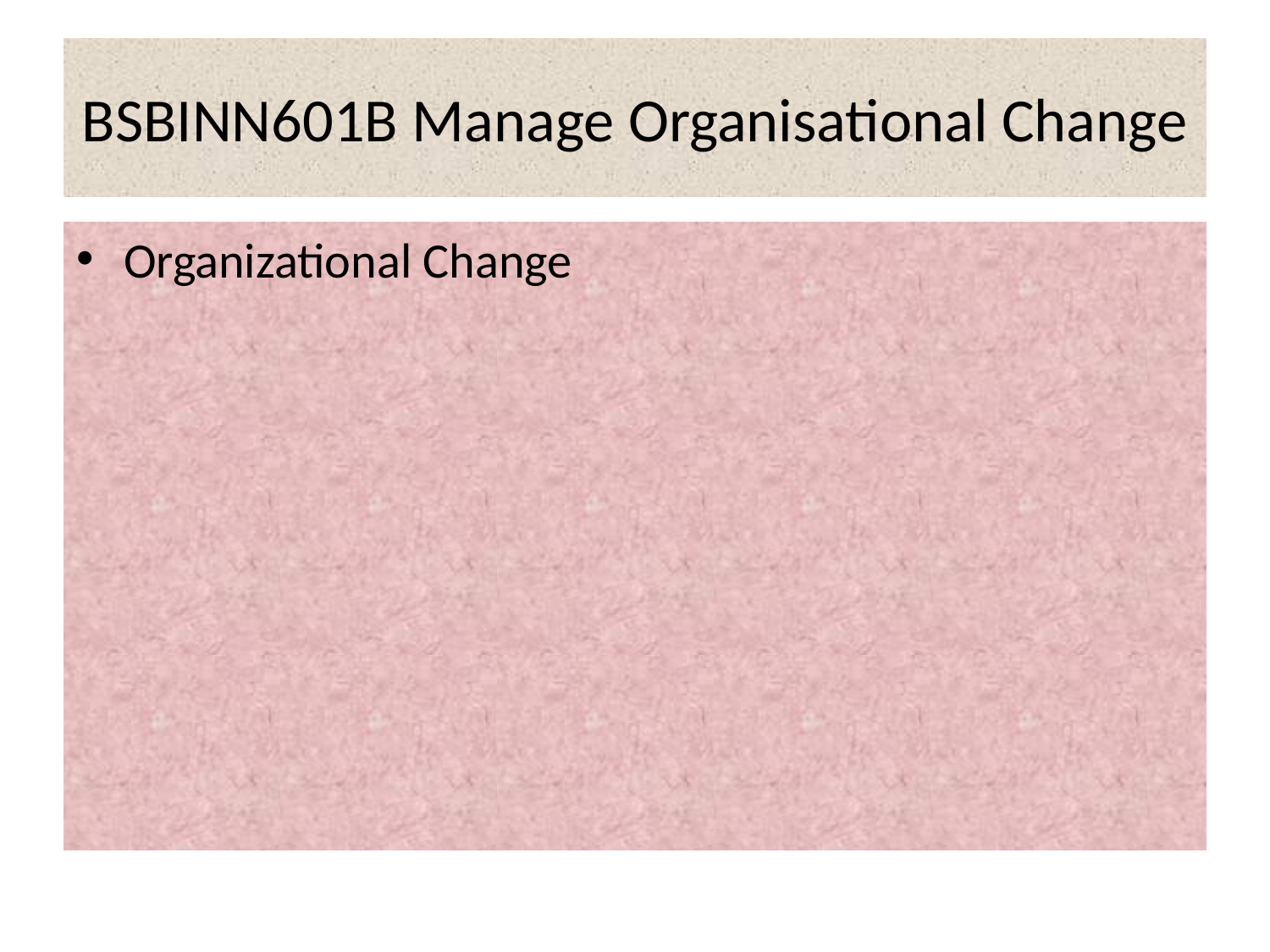

# BSBINN601B Manage Organisational Change
Organizational Change